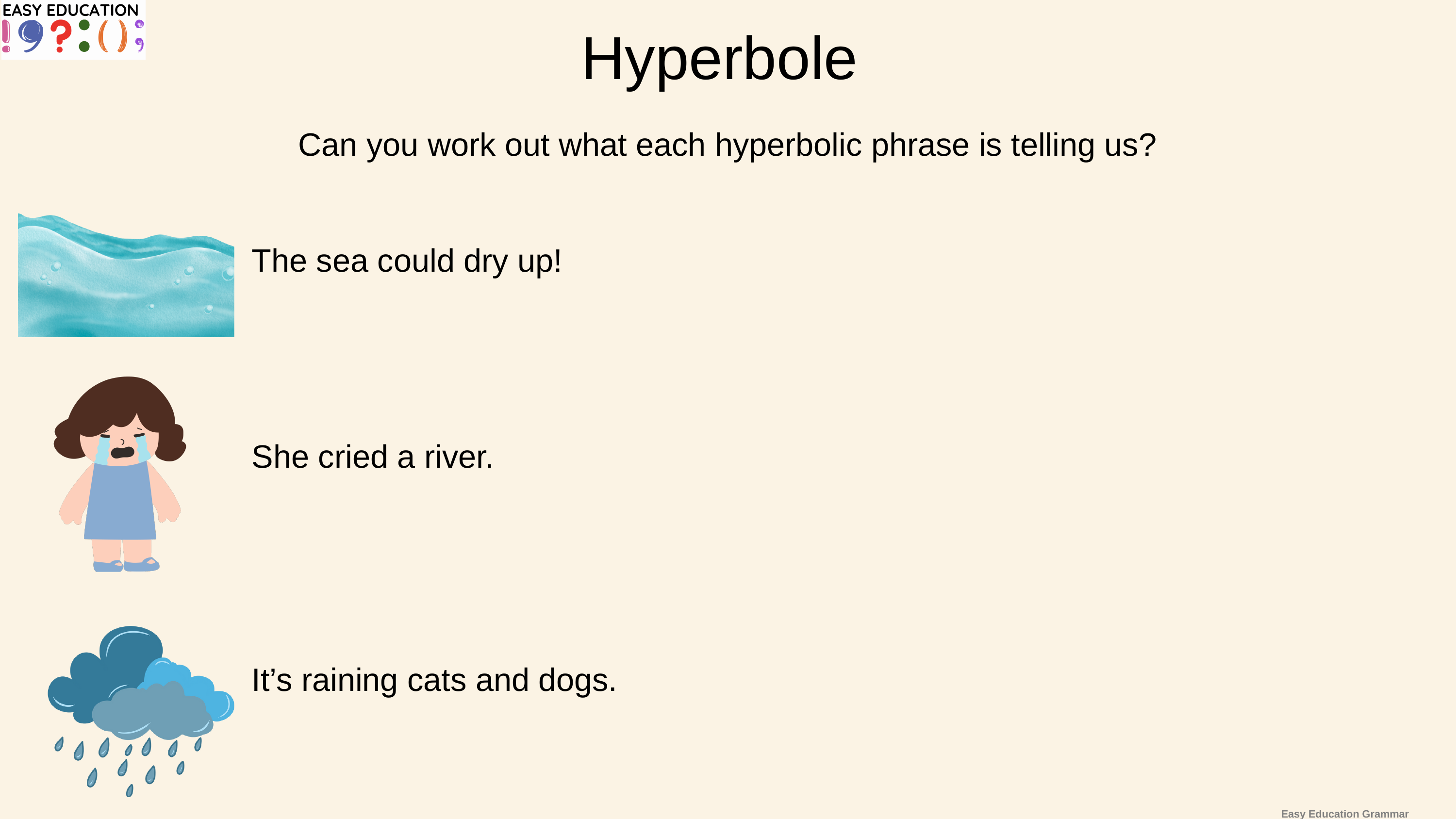

Hyperbole
Can you work out what each hyperbolic phrase is telling us?

The sea could dry up!

She cried a river.

It’s raining cats and dogs.